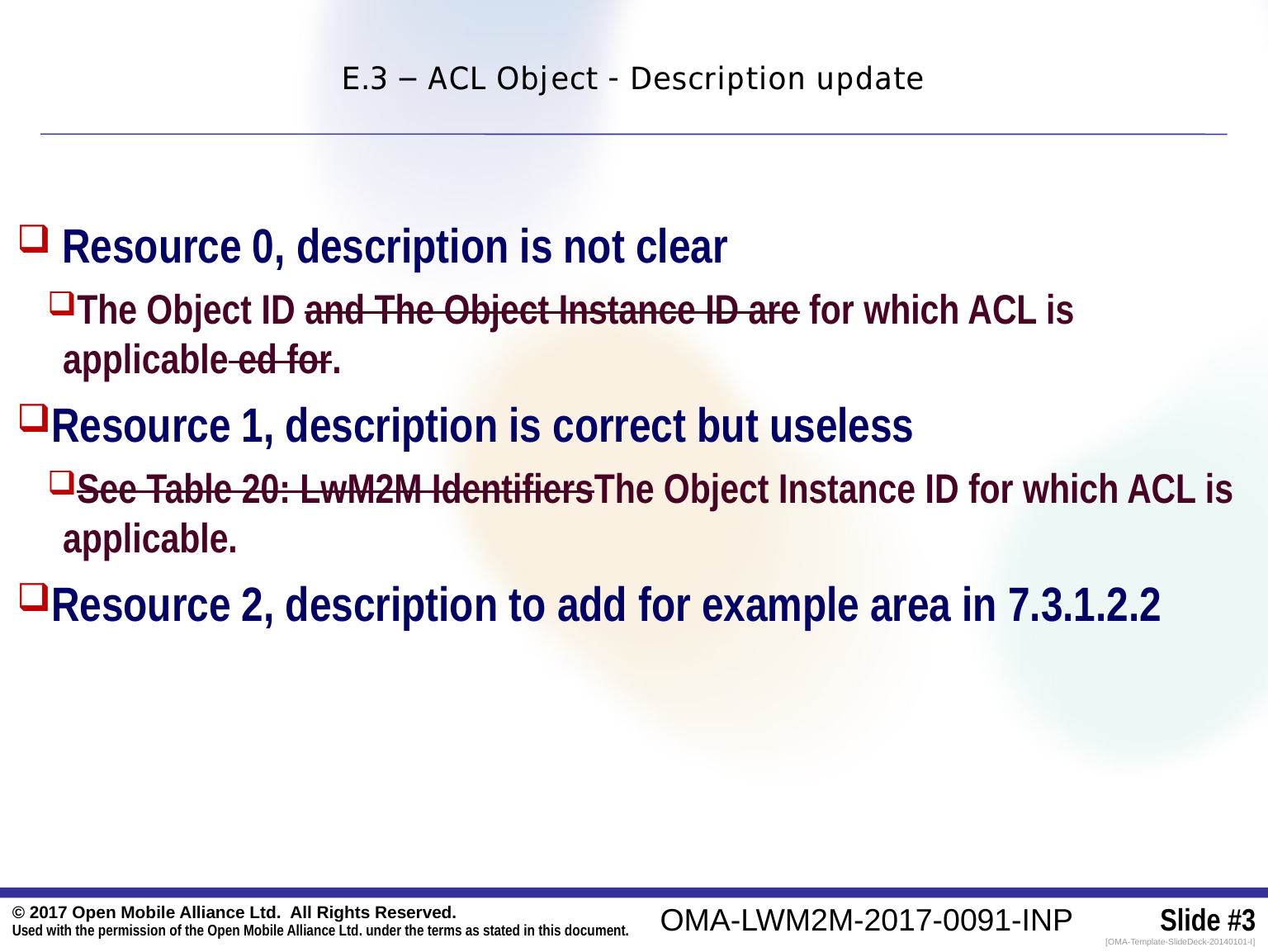

E.3 – ACL Object - Description update

 Resource 0, description is not clear
The Object ID and The Object Instance ID are for which ACL is applicable ed for.
Resource 1, description is correct but useless
See Table 20: LwM2M IdentifiersThe Object Instance ID for which ACL is applicable.
Resource 2, description to add for example area in 7.3.1.2.2